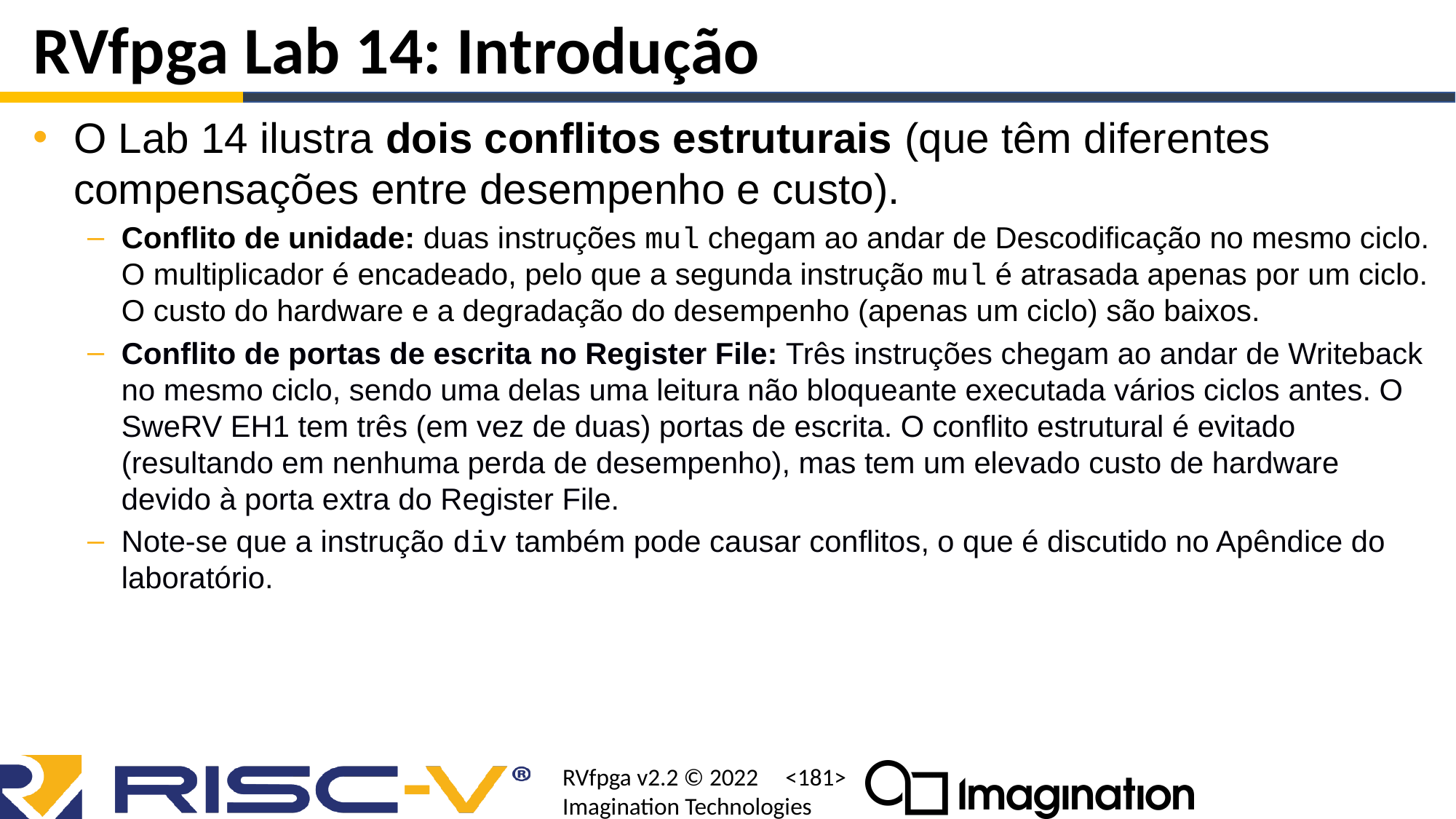

# RVfpga Lab 14: Introdução
O Lab 14 ilustra dois conflitos estruturais (que têm diferentes compensações entre desempenho e custo).
Conflito de unidade: duas instruções mul chegam ao andar de Descodificação no mesmo ciclo. O multiplicador é encadeado, pelo que a segunda instrução mul é atrasada apenas por um ciclo. O custo do hardware e a degradação do desempenho (apenas um ciclo) são baixos.
Conflito de portas de escrita no Register File: Três instruções chegam ao andar de Writeback no mesmo ciclo, sendo uma delas uma leitura não bloqueante executada vários ciclos antes. O SweRV EH1 tem três (em vez de duas) portas de escrita. O conflito estrutural é evitado (resultando em nenhuma perda de desempenho), mas tem um elevado custo de hardware devido à porta extra do Register File.
Note-se que a instrução div também pode causar conflitos, o que é discutido no Apêndice do laboratório.